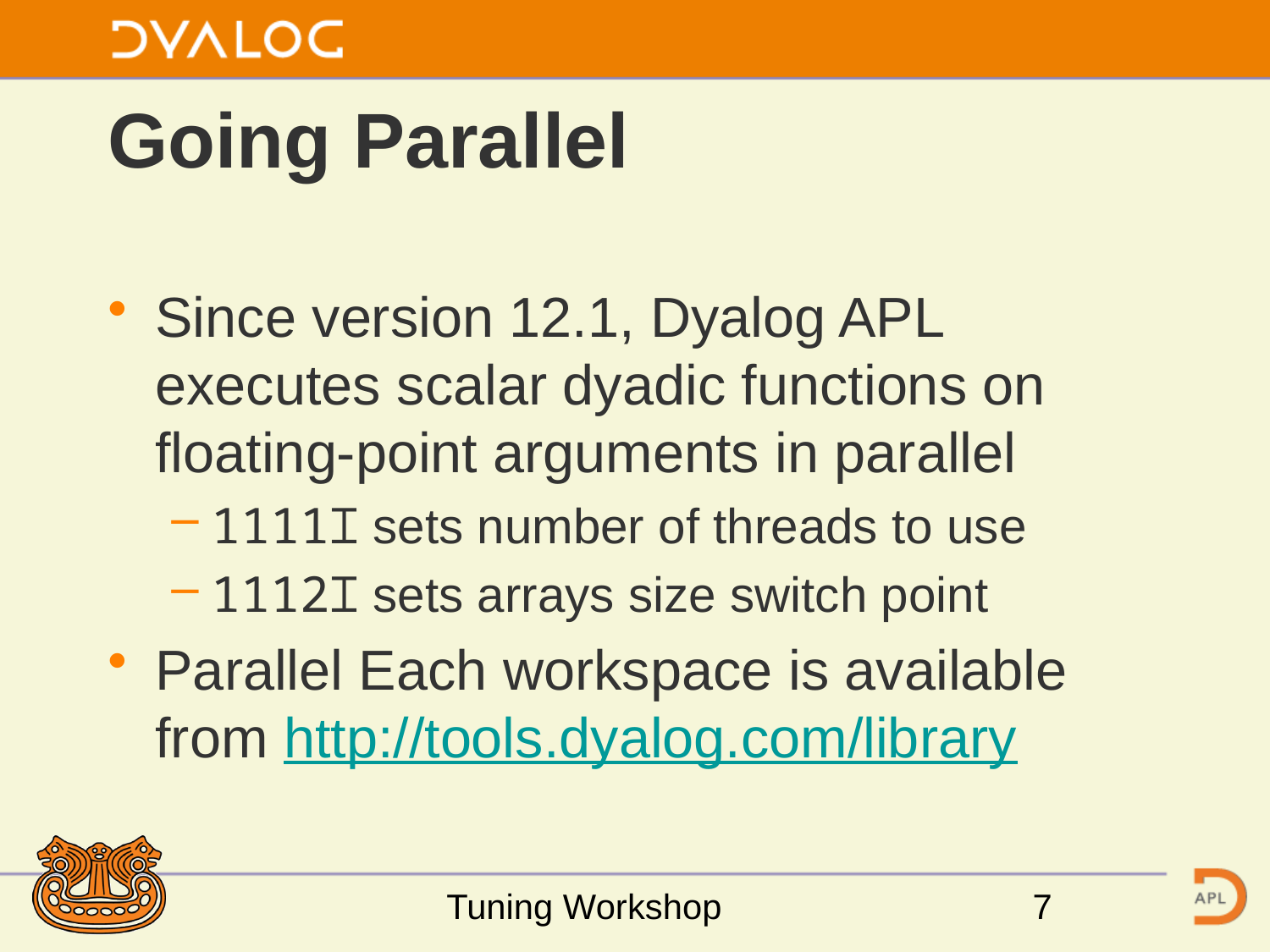

# Going Parallel
Since version 12.1, Dyalog APL executes scalar dyadic functions on floating-point arguments in parallel
1111⌶ sets number of threads to use
1112⌶ sets arrays size switch point
Parallel Each workspace is available from http://tools.dyalog.com/library

Tuning Workshop
7